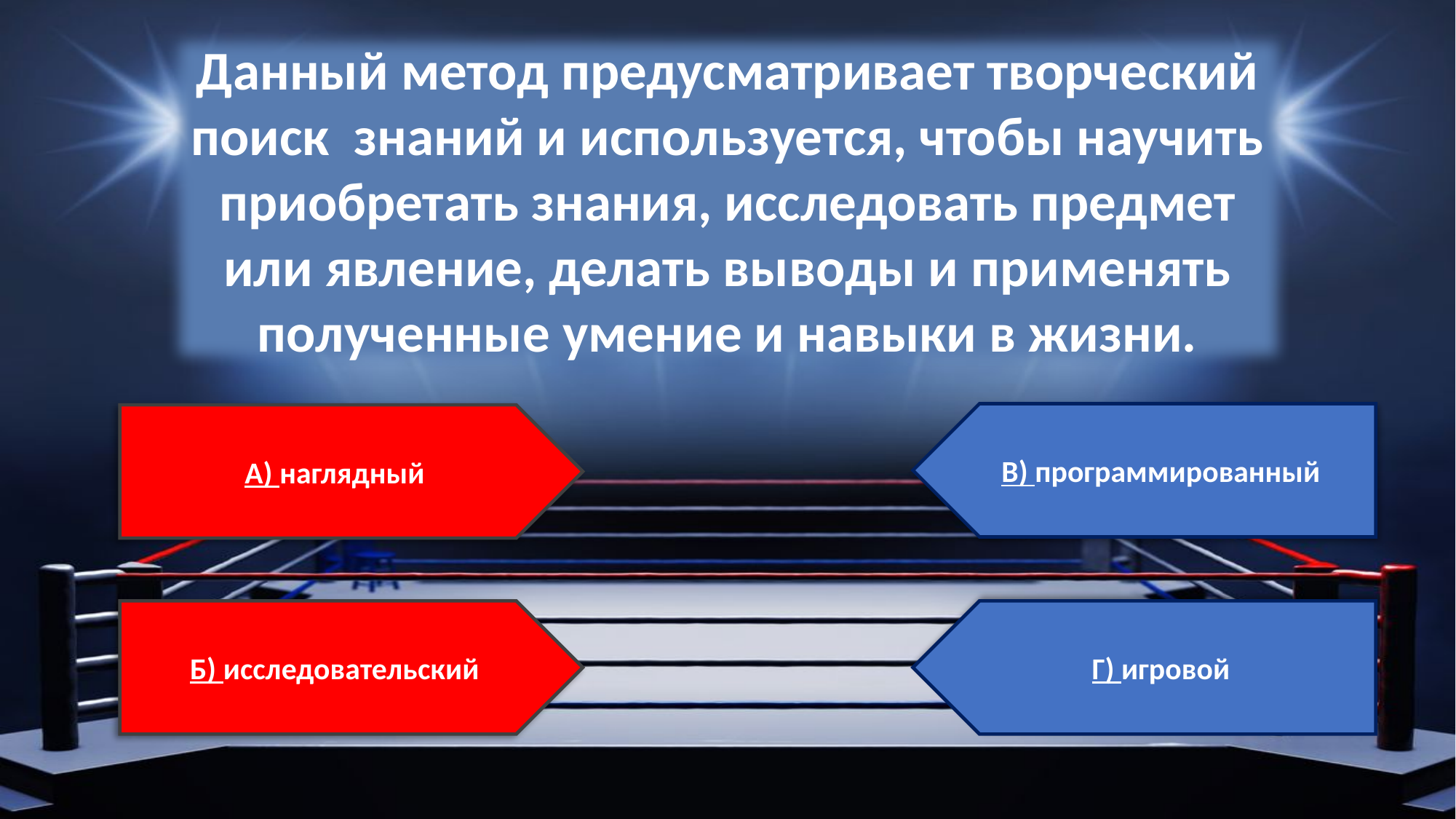

Данный метод предусматривает творческий поиск  знаний и используется, чтобы научить приобретать знания, исследовать предмет или явление, делать выводы и применять полученные умение и навыки в жизни.
В) программированный
А) наглядный
Б) исследовательский
Г) игровой